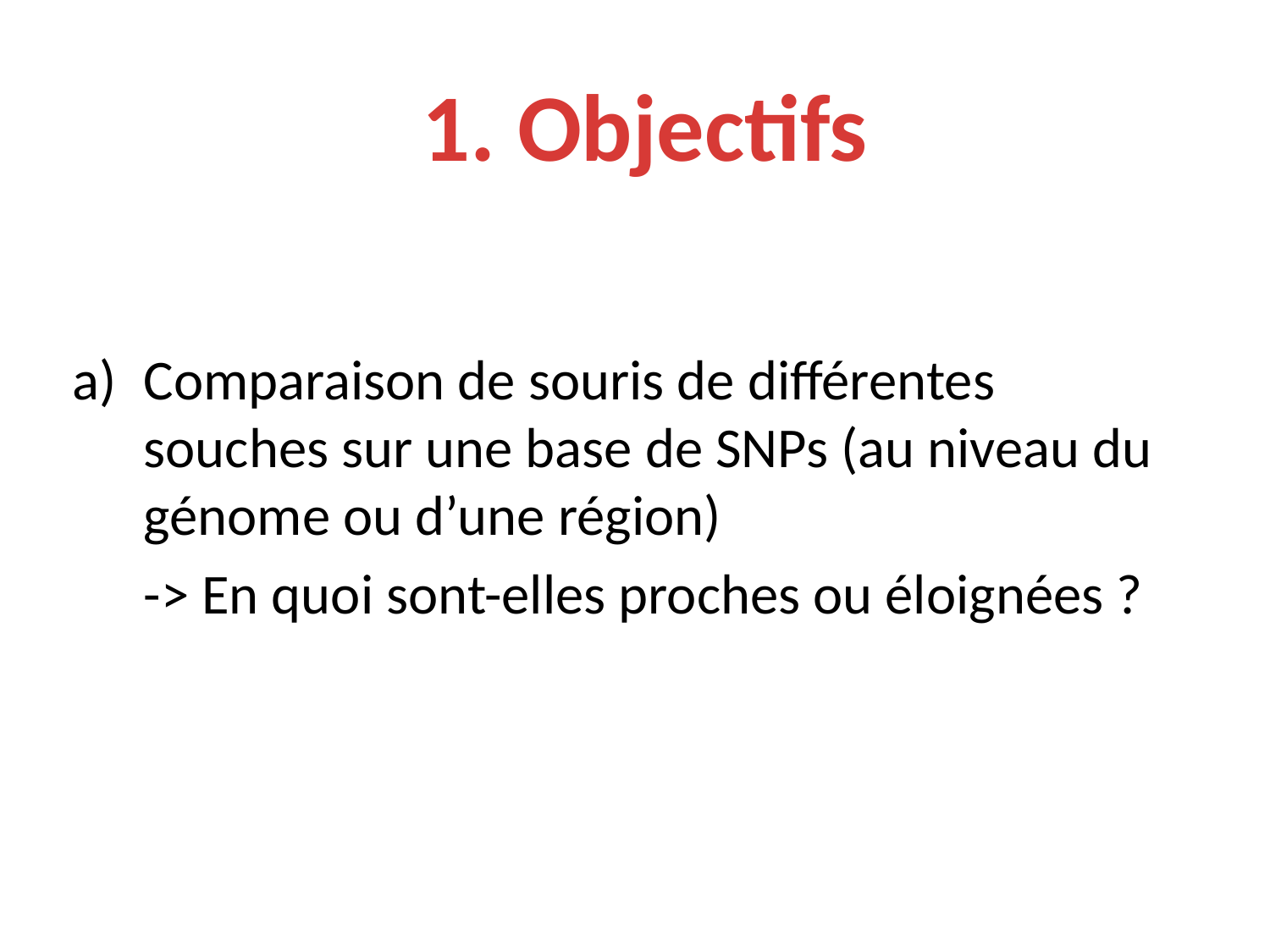

1. Objectifs
Comparaison de souris de différentes souches sur une base de SNPs (au niveau du génome ou d’une région)
	-> En quoi sont-elles proches ou éloignées ?